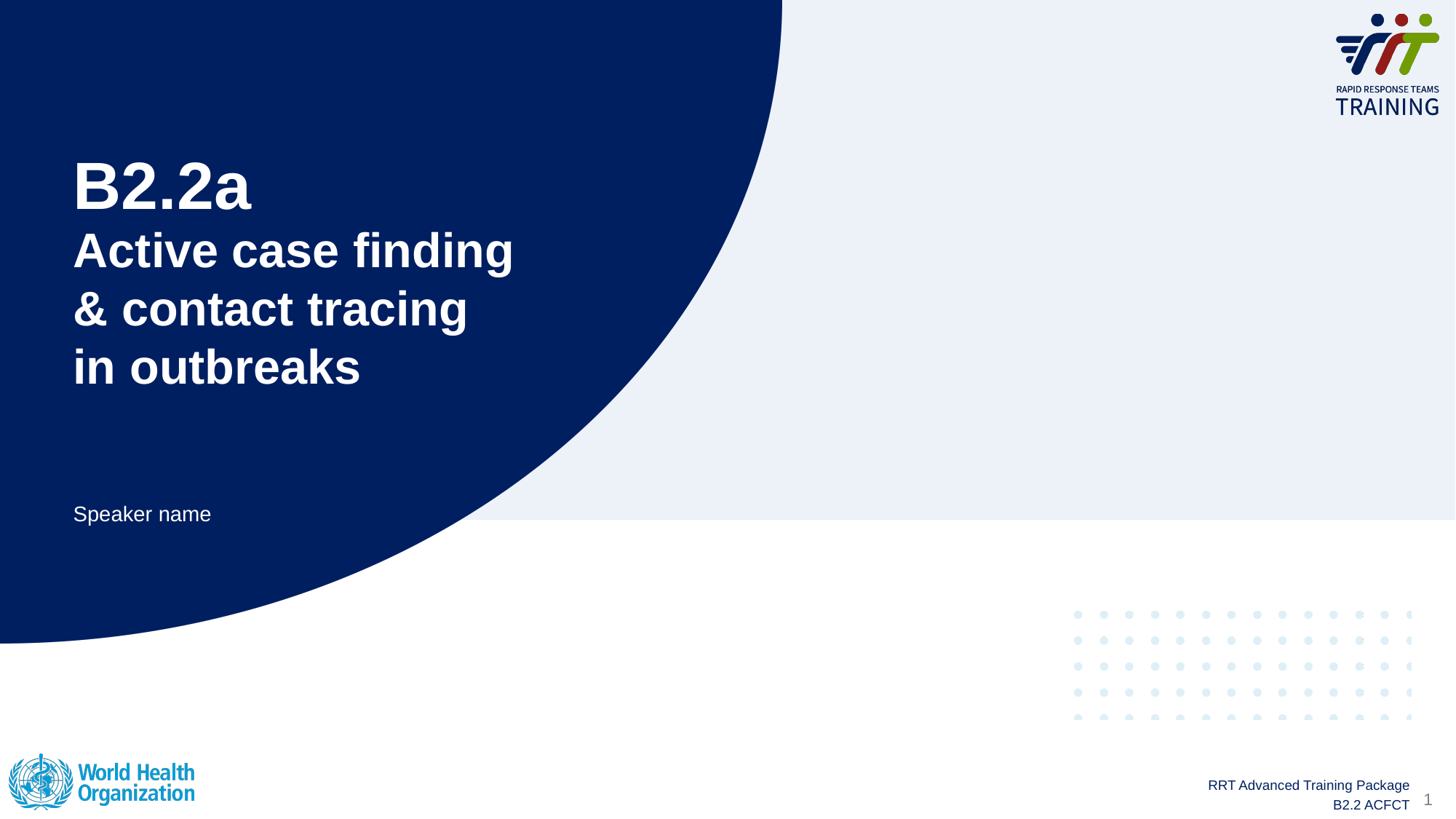

B2.2a
Active case finding & contact tracing in outbreaks

Speaker name